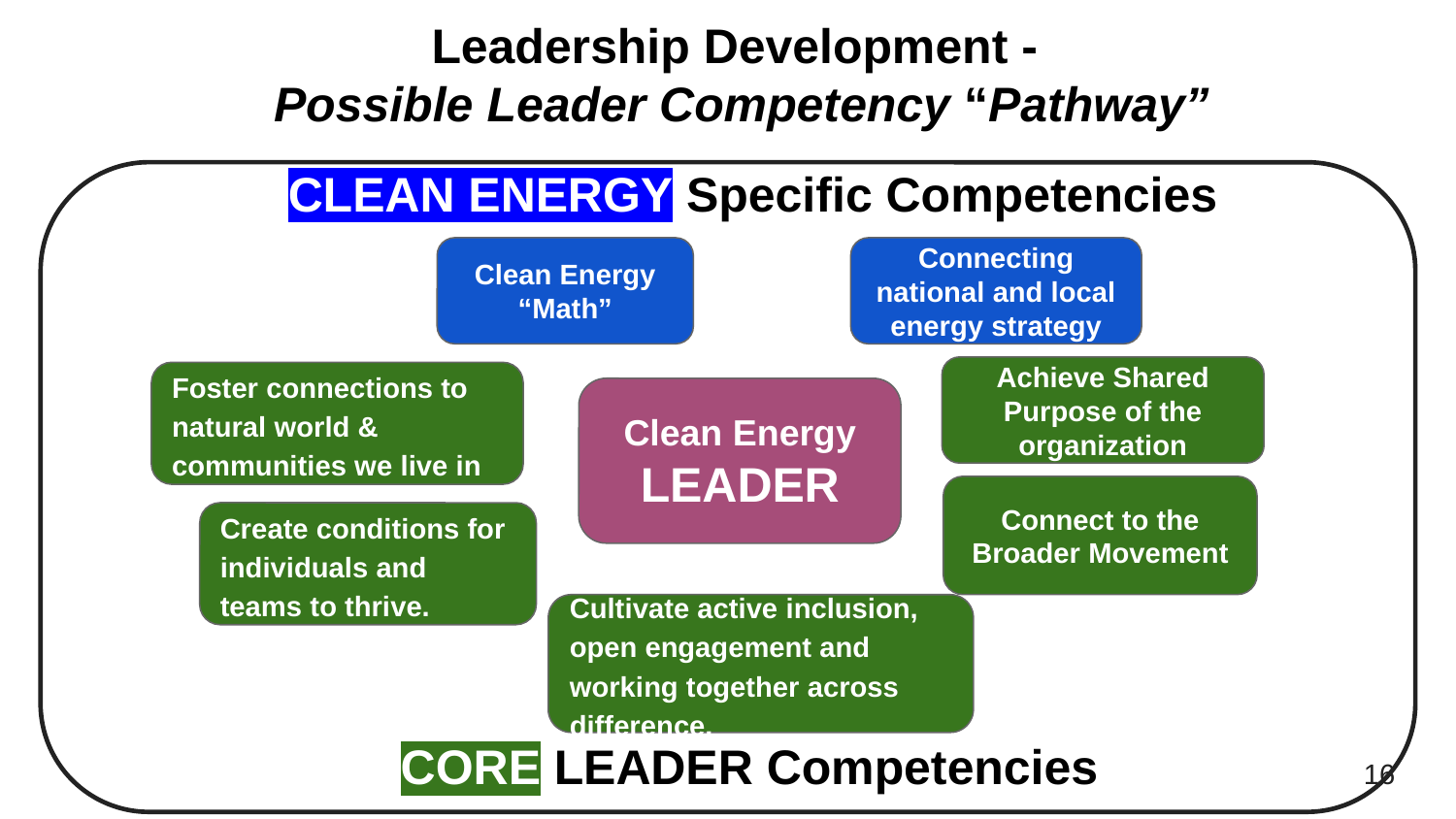

# Leadership Development - Possible Leader Competency “Pathway”
CLEAN ENERGY Specific Competencies
Clean Energy “Math”
Connecting national and local energy strategy
Achieve Shared Purpose of the organization
Foster connections to natural world & communities we live in
Clean Energy
LEADER
Connect to the Broader Movement
Create conditions for individuals and teams to thrive.
Cultivate active inclusion, open engagement and working together across difference.
CORE LEADER Competencies

16